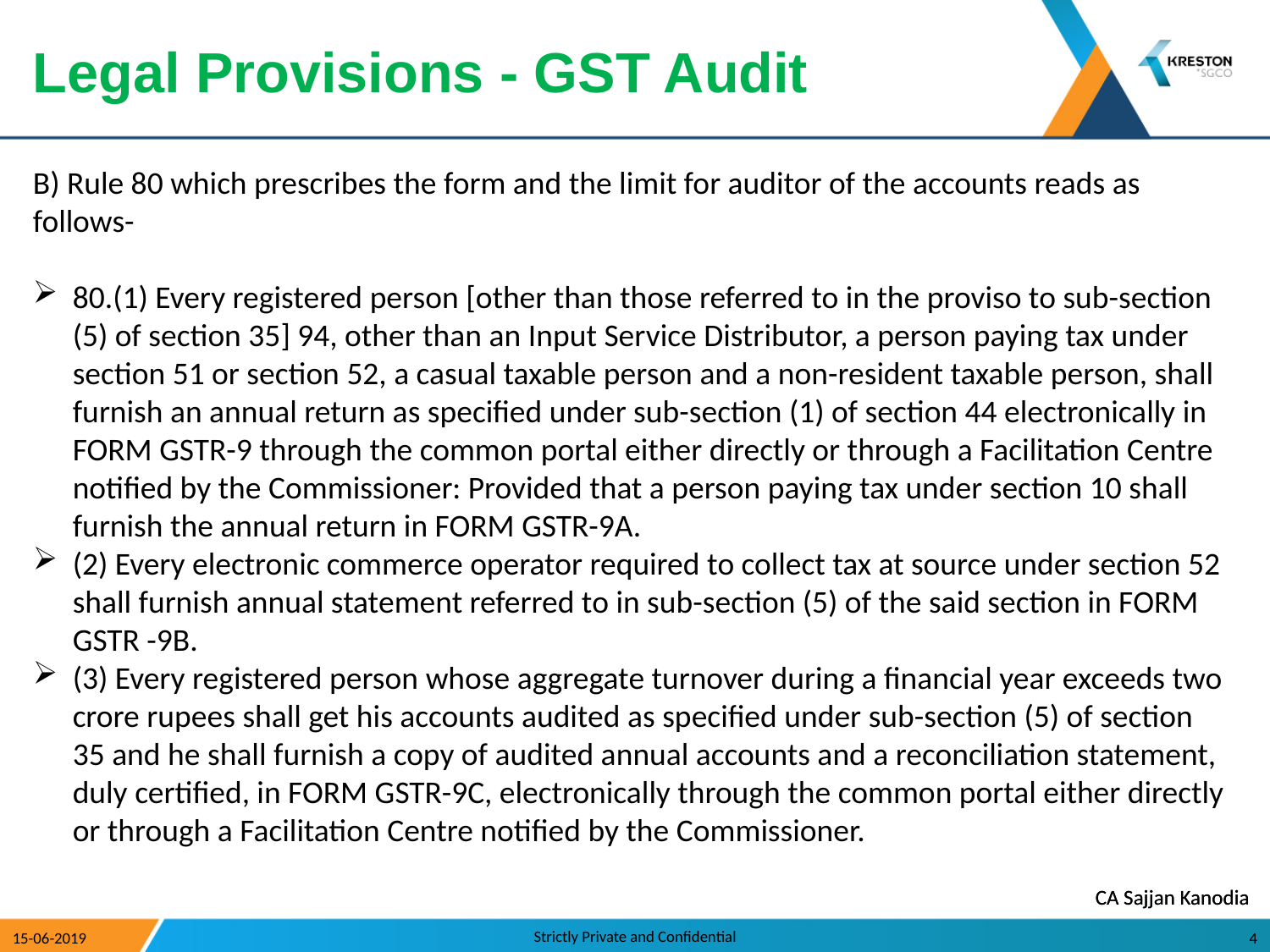

Legal Provisions - GST Audit
B) Rule 80 which prescribes the form and the limit for auditor of the accounts reads as follows-

80.(1) Every registered person [other than those referred to in the proviso to sub-section (5) of section 35] 94, other than an Input Service Distributor, a person paying tax under section 51 or section 52, a casual taxable person and a non-resident taxable person, shall furnish an annual return as specified under sub-section (1) of section 44 electronically in FORM GSTR-9 through the common portal either directly or through a Facilitation Centre notified by the Commissioner: Provided that a person paying tax under section 10 shall furnish the annual return in FORM GSTR-9A.
(2) Every electronic commerce operator required to collect tax at source under section 52 shall furnish annual statement referred to in sub-section (5) of the said section in FORM GSTR -9B.
(3) Every registered person whose aggregate turnover during a financial year exceeds two crore rupees shall get his accounts audited as specified under sub-section (5) of section 35 and he shall furnish a copy of audited annual accounts and a reconciliation statement, duly certified, in FORM GSTR-9C, electronically through the common portal either directly or through a Facilitation Centre notified by the Commissioner.